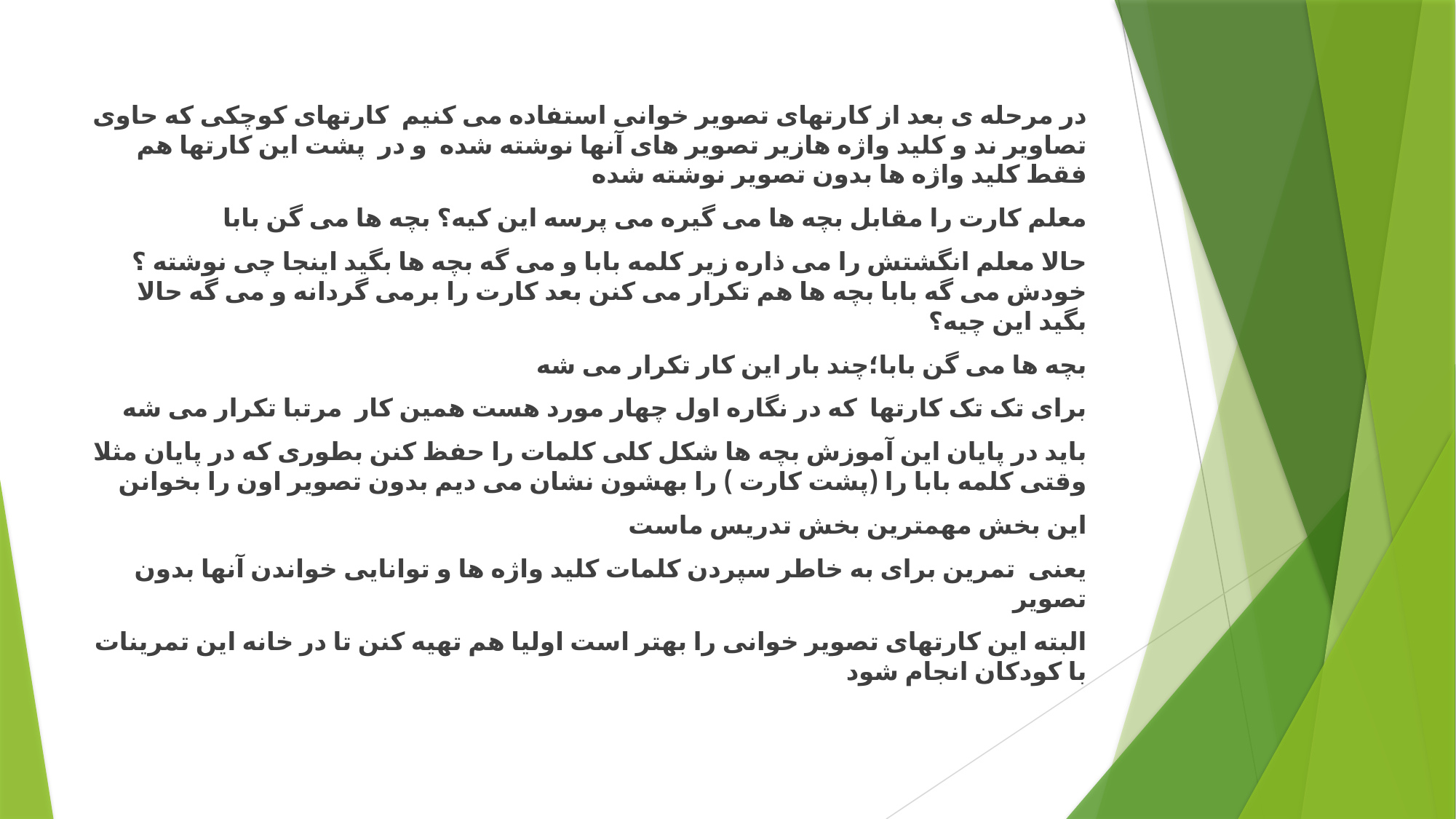

در مرحله ی بعد از کارتهای تصویر خوانی استفاده می کنیم  کارتهای کوچکی که حاوی  تصاویر ند و کلید واژه هازیر تصویر های آنها نوشته شده  و در  پشت این کارتها هم فقط کلید واژه ها بدون تصویر نوشته شده
معلم کارت را مقابل بچه ها می گیره می پرسه این کیه؟ بچه ها می گن بابا
حالا معلم انگشتش را می ذاره زیر کلمه بابا و می گه بچه ها بگید اینجا چی نوشته ؟خودش می گه بابا بچه ها هم تکرار می کنن بعد کارت را برمی گردانه و می گه حالا بگید این چیه؟
بچه ها می گن بابا؛چند بار این کار تکرار می شه
برای تک تک کارتها  که در نگاره اول چهار مورد هست همین کار  مرتبا تکرار می شه
باید در پایان این آموزش بچه ها شکل کلی کلمات را حفظ کنن بطوری که در پایان مثلا وقتی کلمه بابا را (پشت کارت ) را بهشون نشان می دیم بدون تصویر اون را بخوانن
این بخش مهمترین بخش تدریس ماست
یعنی  تمرین برای به خاطر سپردن کلمات کلید واژه ها و توانایی خواندن آنها بدون تصویر
البته این کارتهای تصویر خوانی را بهتر است اولیا هم تهیه کنن تا در خانه این تمرینات با کودکان انجام شود